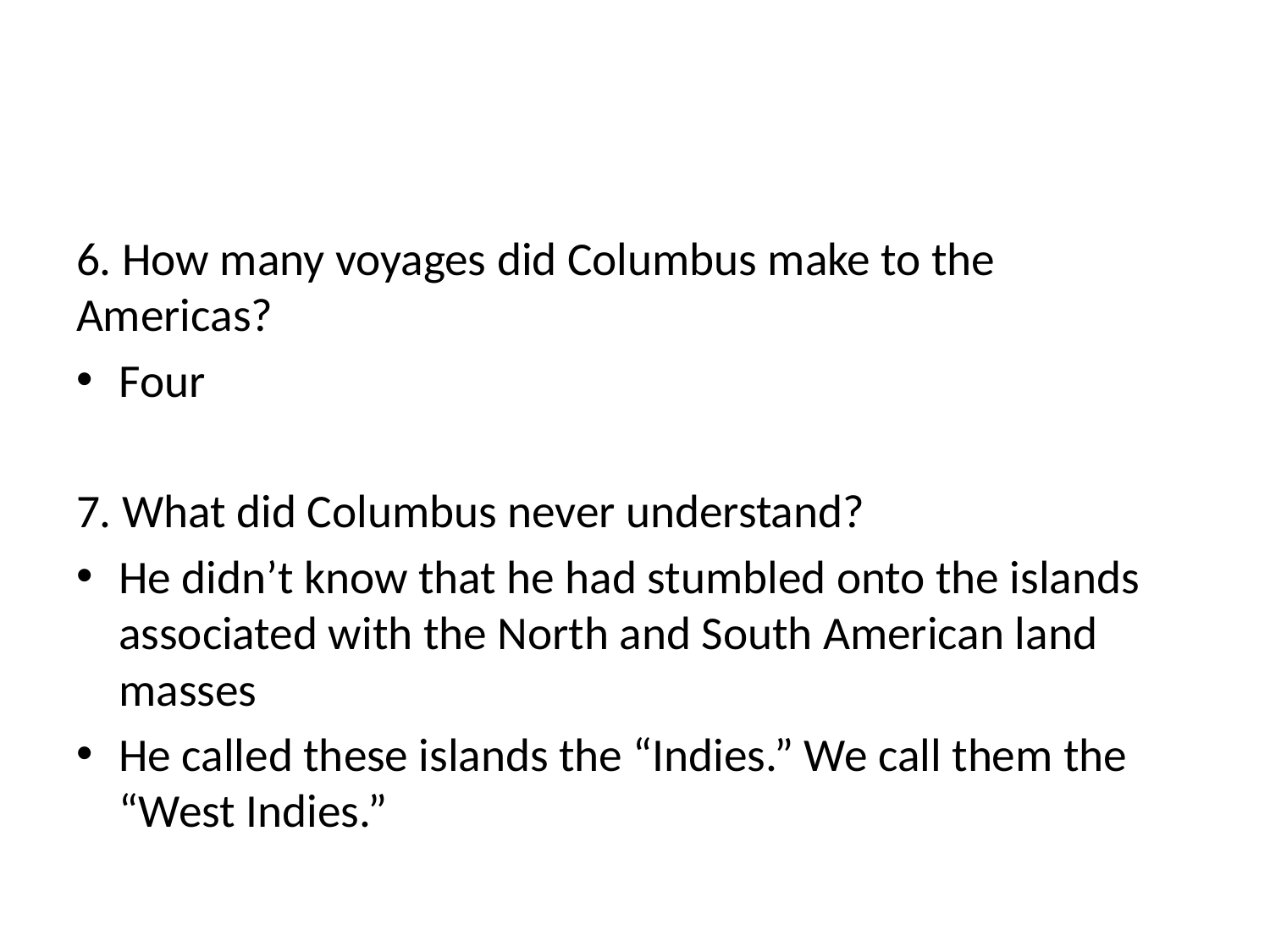

#
6. How many voyages did Columbus make to the Americas?
Four

7. What did Columbus never understand?
He didn’t know that he had stumbled onto the islands associated with the North and South American land masses
He called these islands the “Indies.” We call them the “West Indies.”